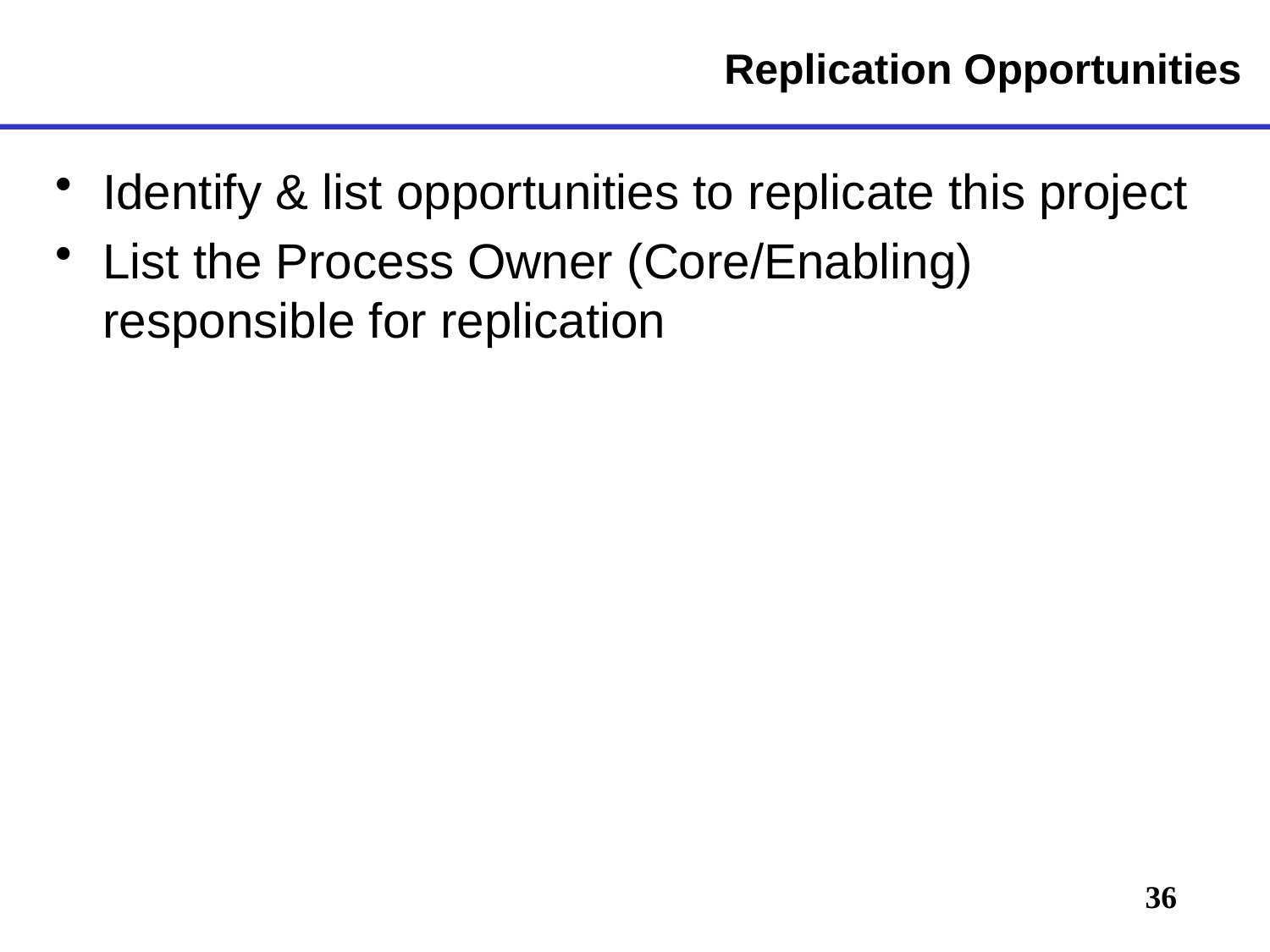

# Replication Opportunities
Identify & list opportunities to replicate this project
List the Process Owner (Core/Enabling) responsible for replication